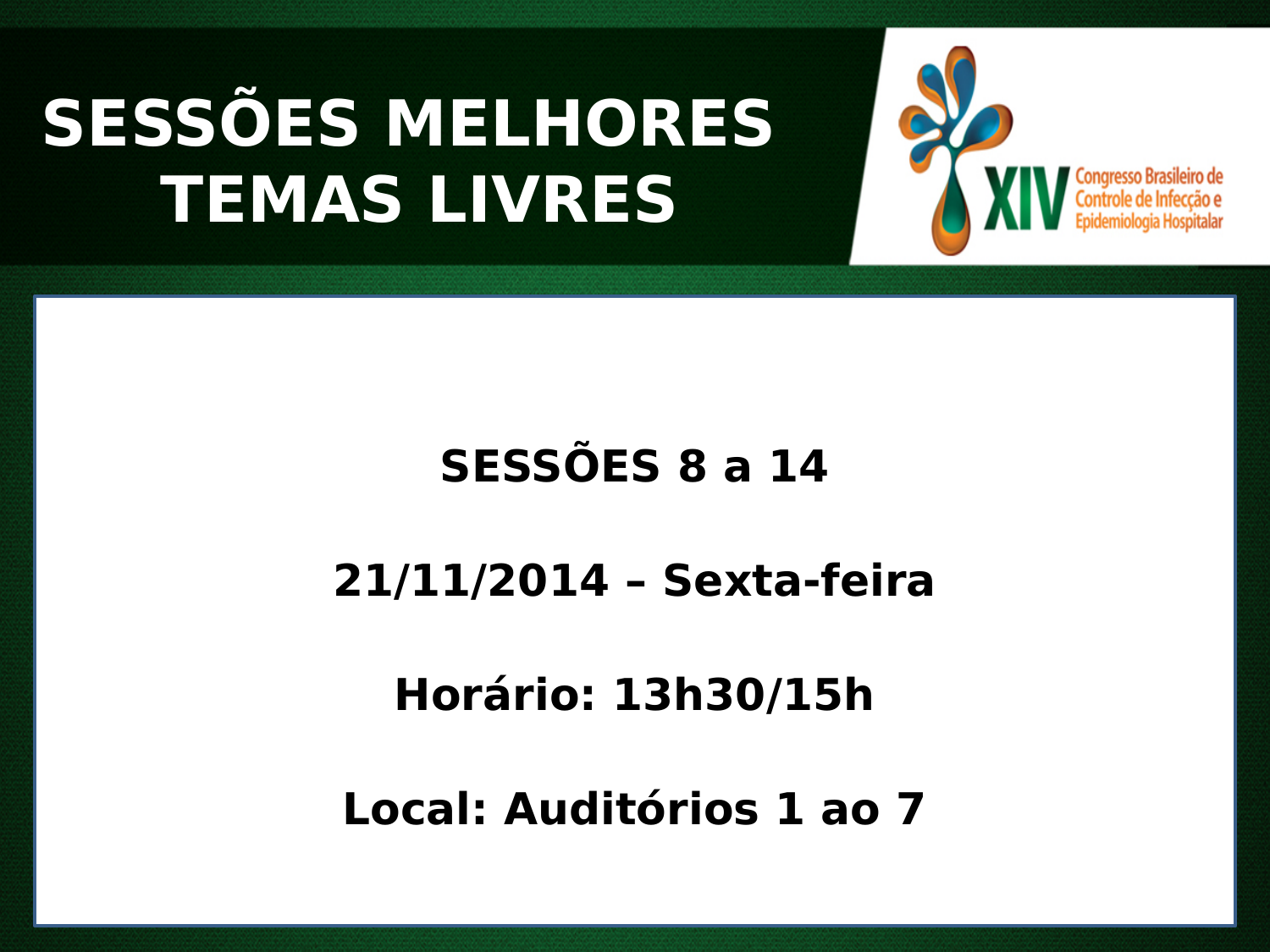

SESSÕES MELHORES
TEMAS LIVRES

SESSÕES 8 a 14
21/11/2014 – Sexta-feira
Horário: 13h30/15h
Local: Auditórios 1 ao 7